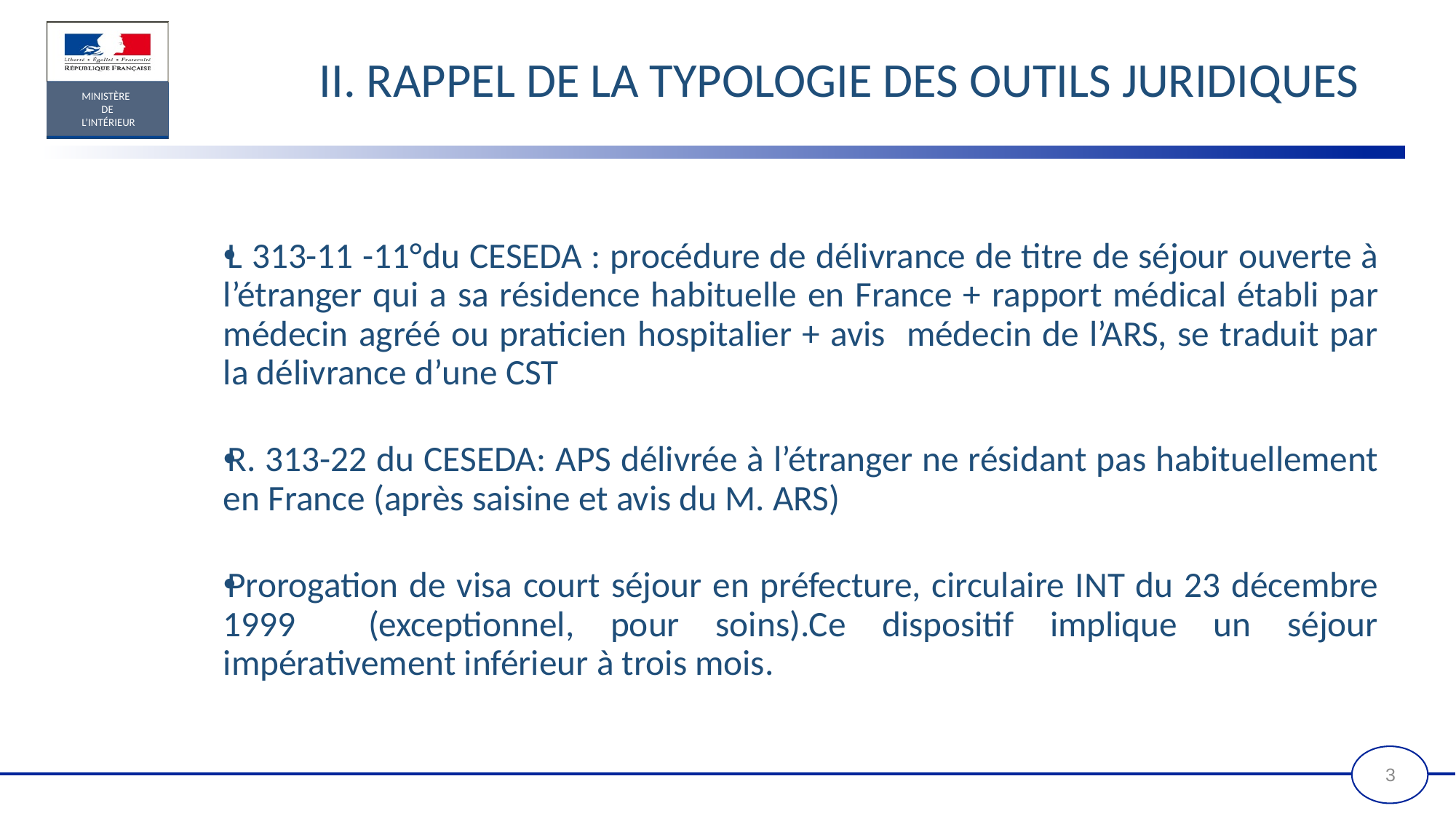

# II. RAPPEL DE LA TYPOLOGIE DES OUTILS JURIDIQUES
L 313-11 -11°du CESEDA : procédure de délivrance de titre de séjour ouverte à l’étranger qui a sa résidence habituelle en France + rapport médical établi par médecin agréé ou praticien hospitalier + avis  médecin de l’ARS, se traduit par la délivrance d’une CST

R. 313-22 du CESEDA: APS délivrée à l’étranger ne résidant pas habituellement en France (après saisine et avis du M. ARS)

Prorogation de visa court séjour en préfecture, circulaire INT du 23 décembre 1999  (exceptionnel, pour soins).Ce dispositif implique un séjour impérativement inférieur à trois mois.

3